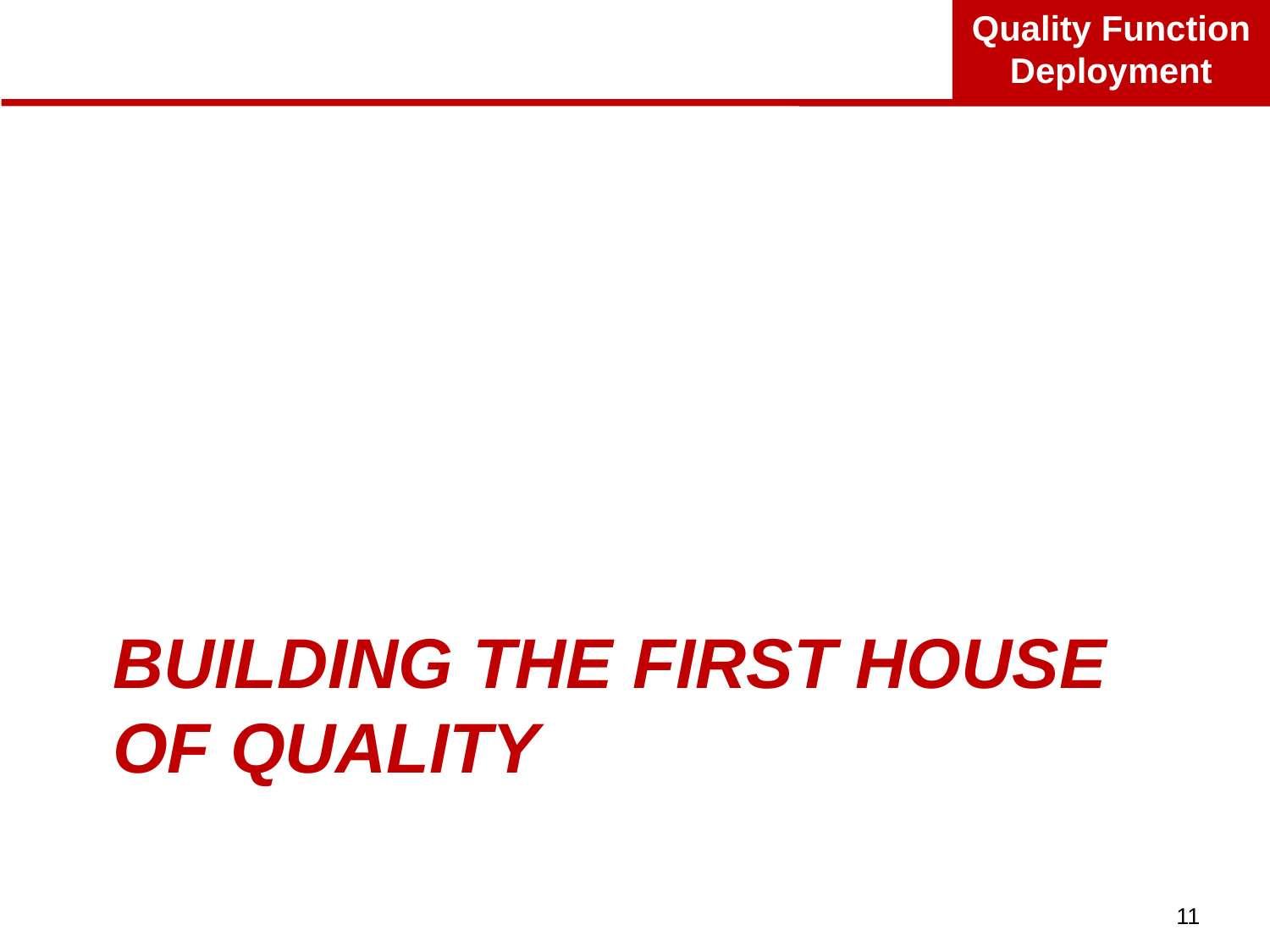

# BUILDING THE FIRST HOUSE OF QUALITY